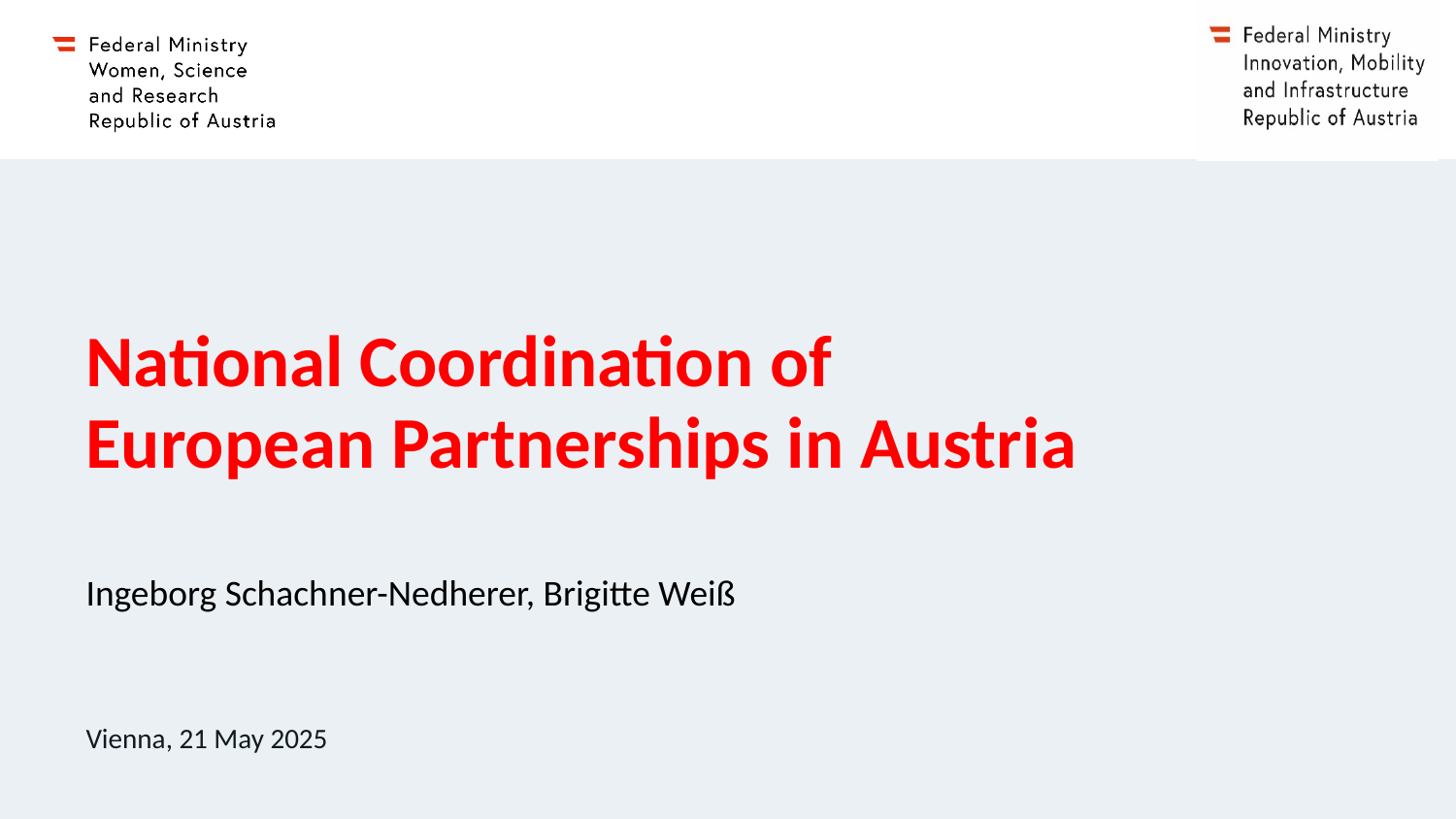

# National Coordination of European Partnerships in Austria
Ingeborg Schachner-Nedherer, Brigitte Weiß
Vienna, 21 May 2025